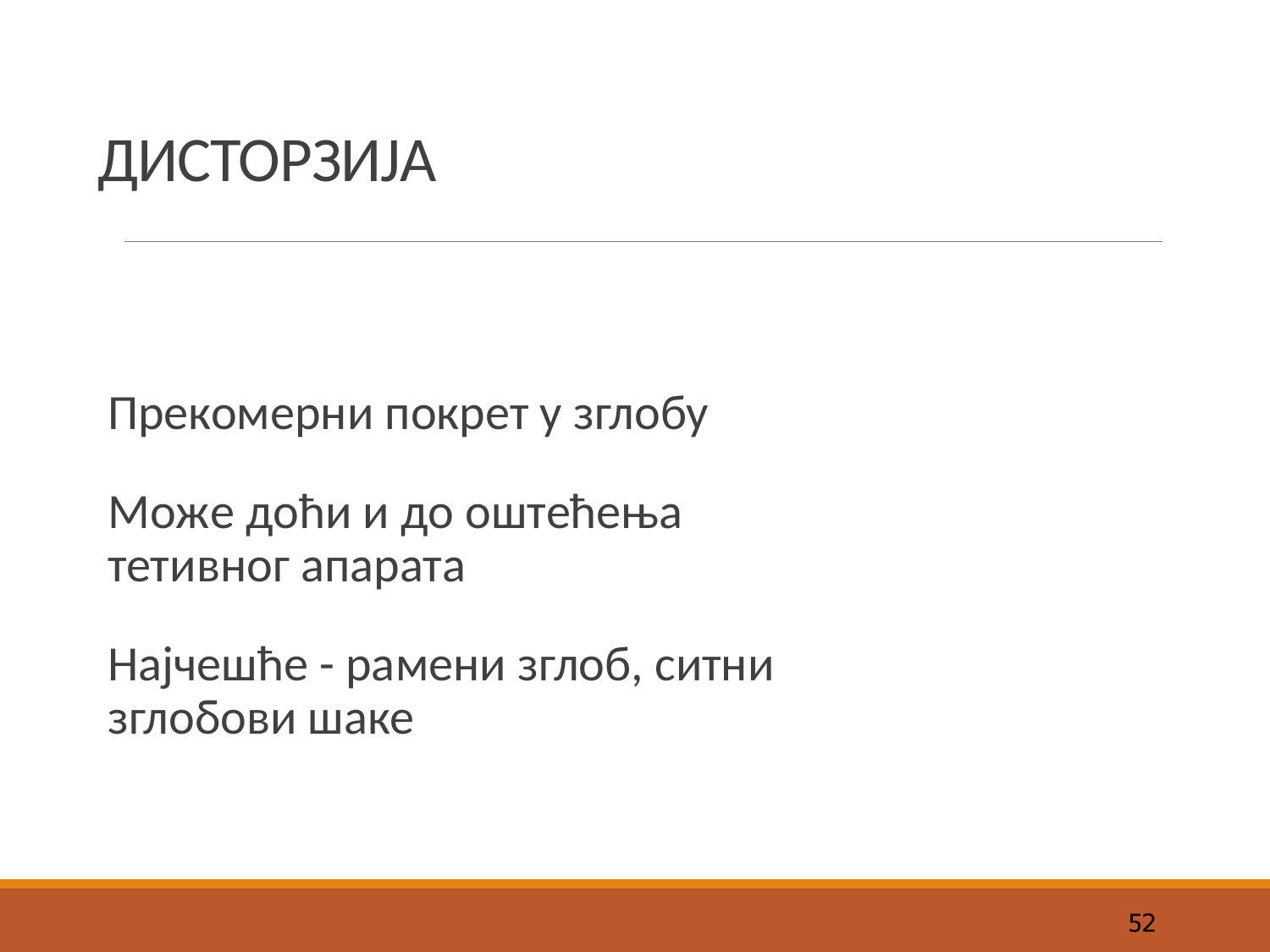

# ДИСТОРЗИЈА
Прекомерни покрет у зглобу
Може доћи и до оштећења тетивног апарата
Најчешће - рамени зглоб, ситни зглобови шаке
52